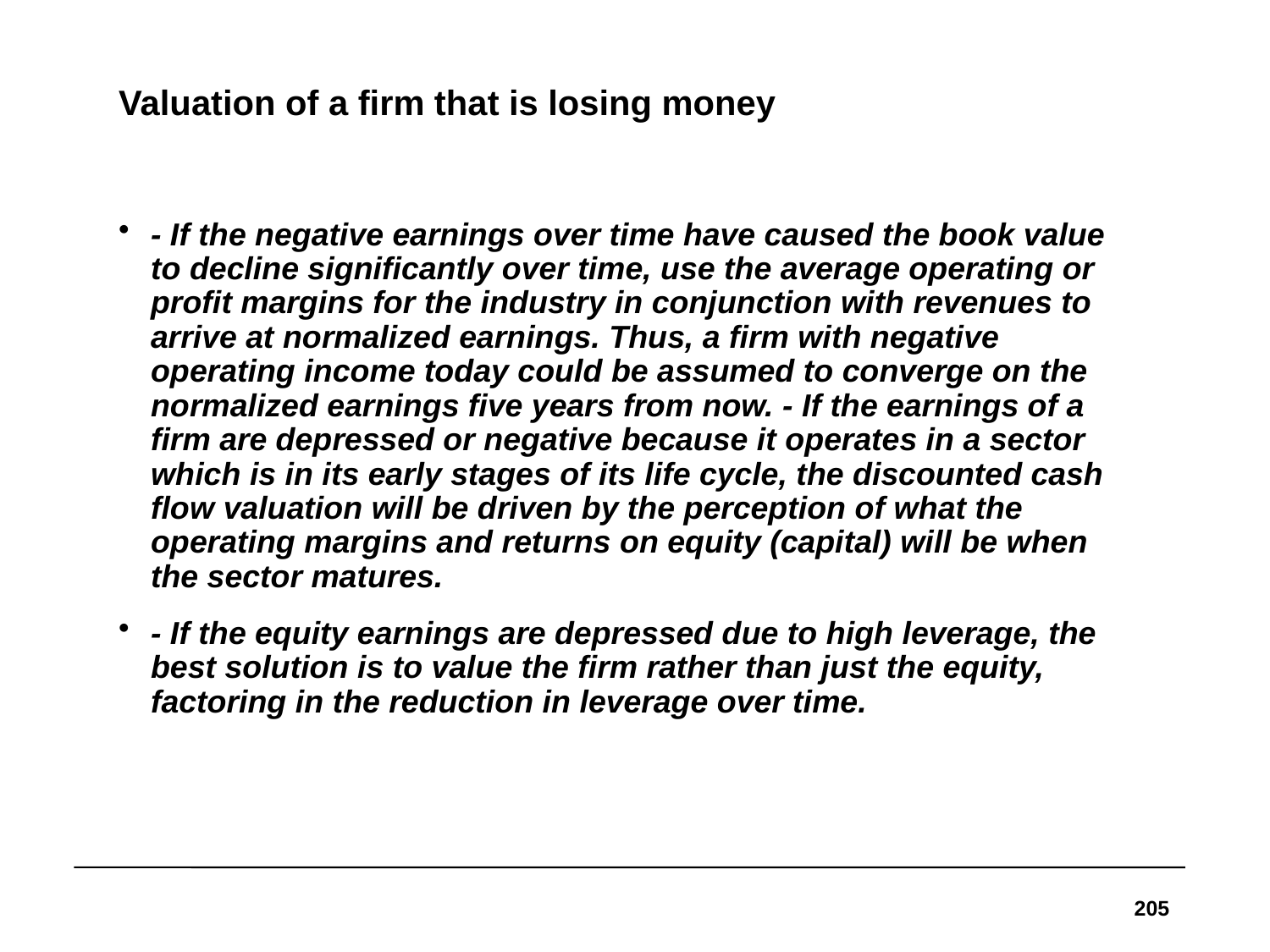

# Valuation of a firm that is losing money
- If the negative earnings over time have caused the book value to decline significantly over time, use the average operating or profit margins for the industry in conjunction with revenues to arrive at normalized earnings. Thus, a firm with negative operating income today could be assumed to converge on the normalized earnings five years from now. - If the earnings of a firm are depressed or negative because it operates in a sector which is in its early stages of its life cycle, the discounted cash flow valuation will be driven by the perception of what the operating margins and returns on equity (capital) will be when the sector matures.
- If the equity earnings are depressed due to high leverage, the best solution is to value the firm rather than just the equity, factoring in the reduction in leverage over time.